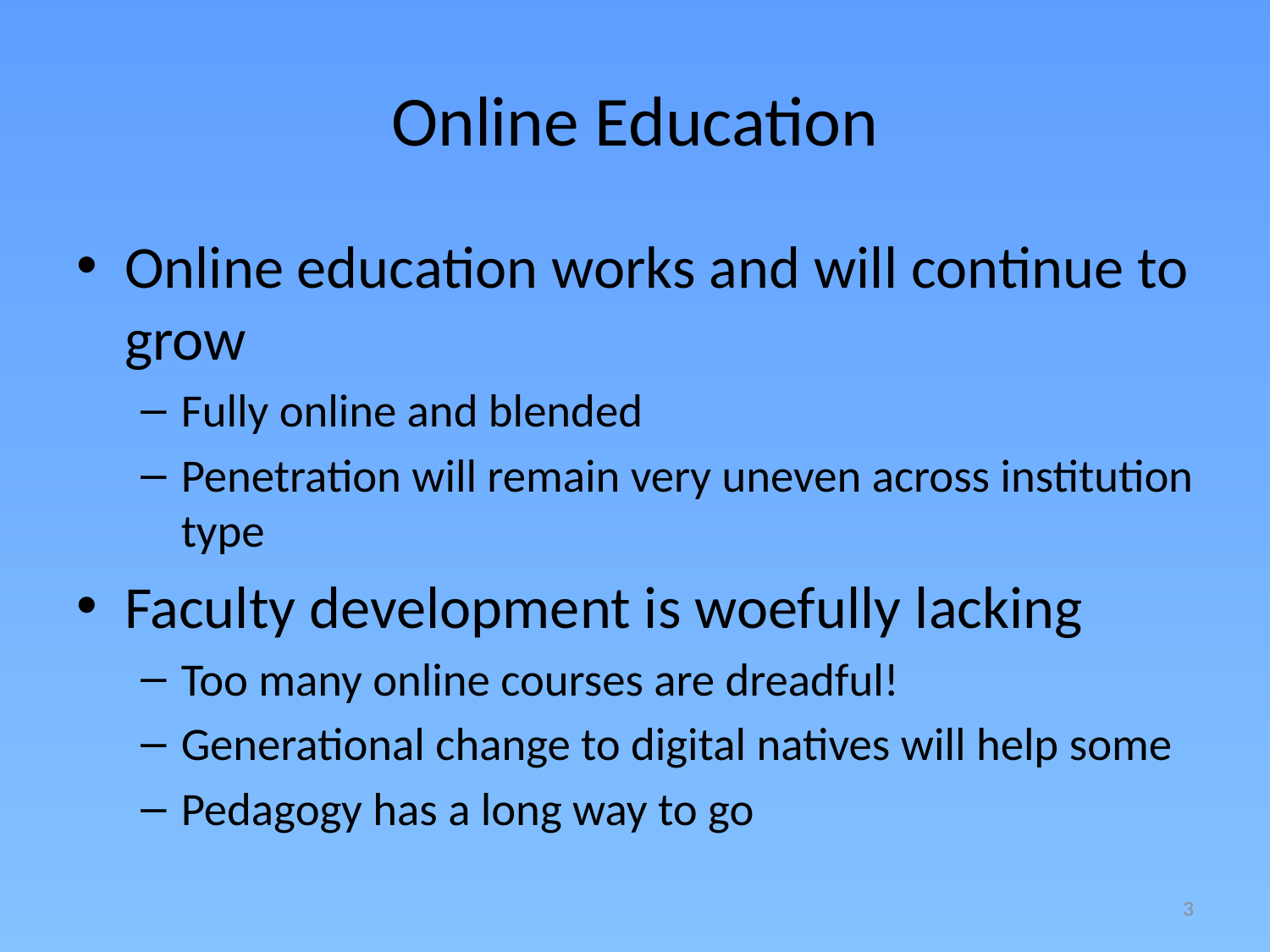

# Online Education
Online education works and will continue to grow
Fully online and blended
Penetration will remain very uneven across institution type
Faculty development is woefully lacking
Too many online courses are dreadful!
Generational change to digital natives will help some
Pedagogy has a long way to go
3